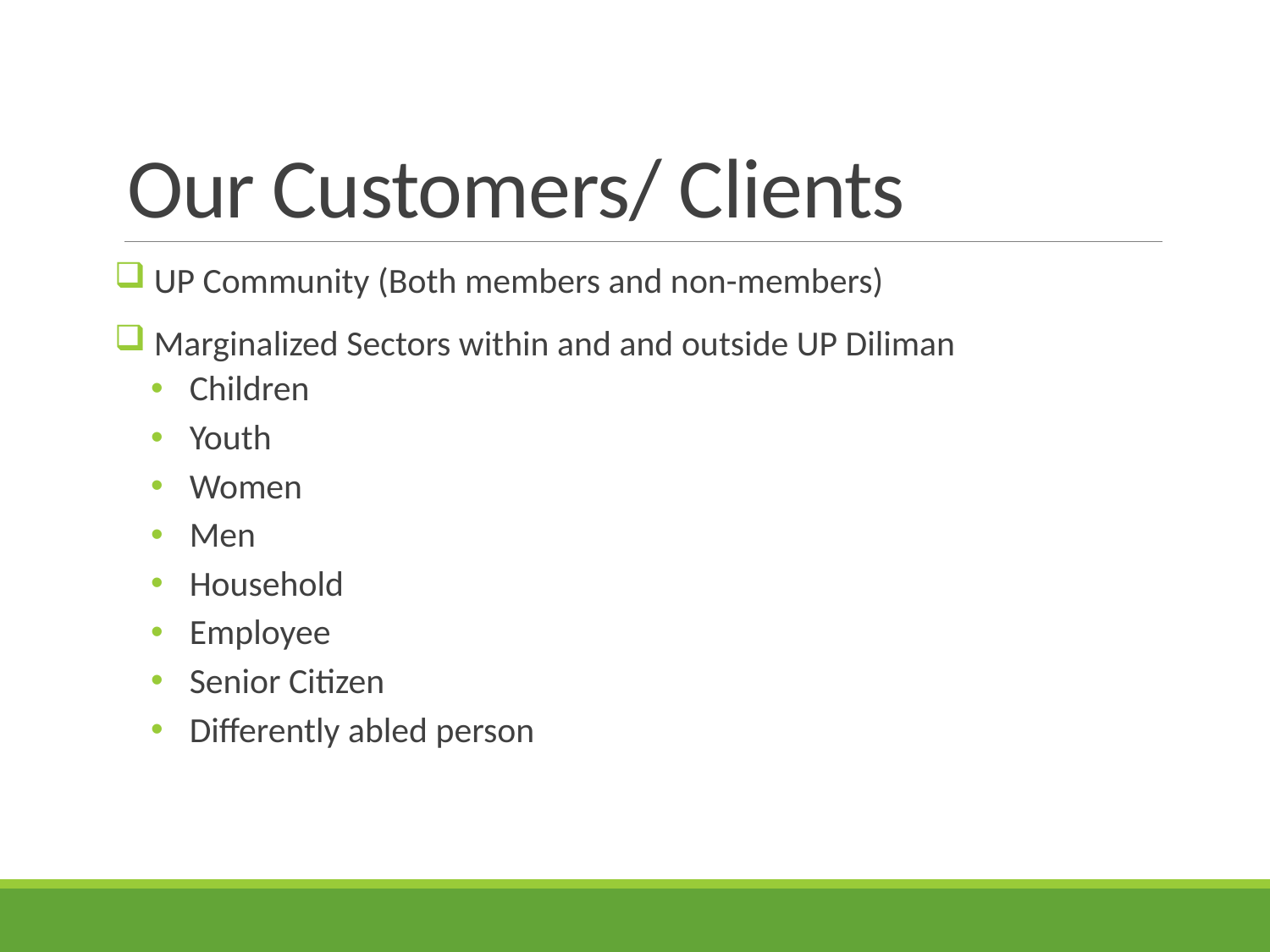

# Our Customers/ Clients
 UP Community (Both members and non-members)
 Marginalized Sectors within and and outside UP Diliman
Children
Youth
Women
Men
Household
Employee
Senior Citizen
Differently abled person